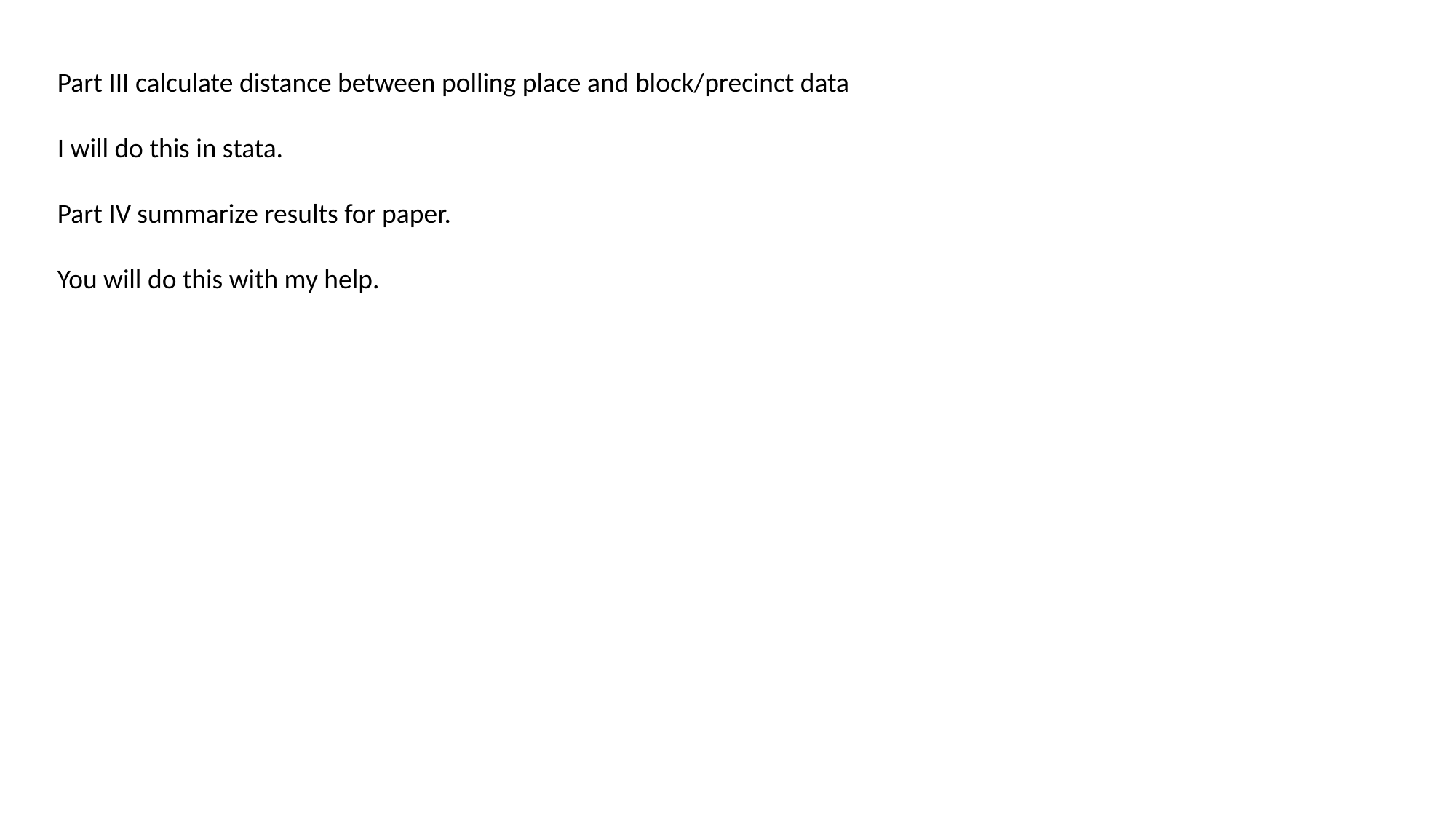

Part III calculate distance between polling place and block/precinct data

I will do this in stata.

Part IV summarize results for paper.

You will do this with my help.